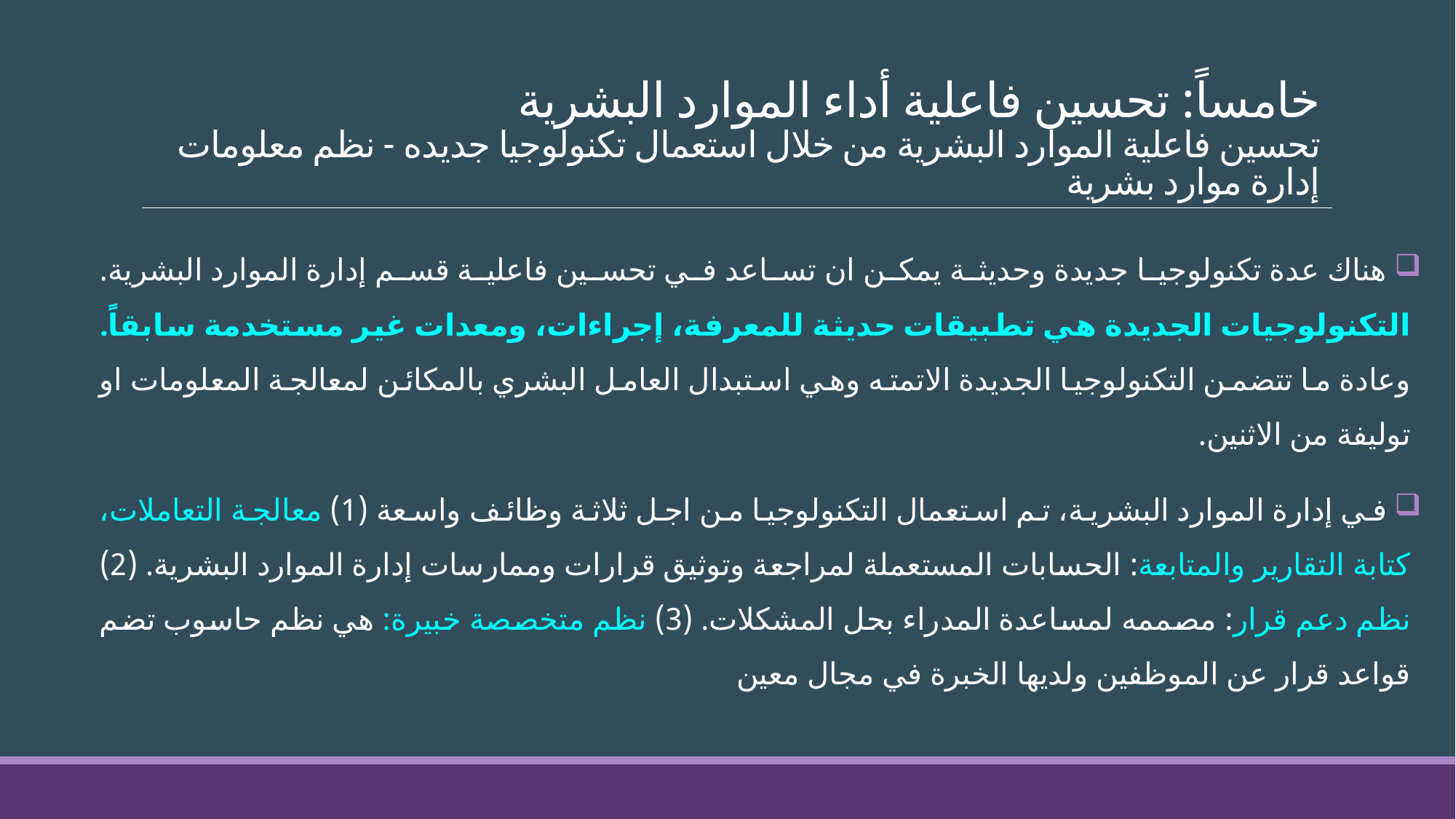

# خامساً: تحسين فاعلية أداء الموارد البشرية تحسين فاعلية الموارد البشرية من خلال استعمال تكنولوجيا جديده - نظم معلومات إدارة موارد بشرية
 هناك عدة تكنولوجيا جديدة وحديثة يمكن ان تساعد في تحسين فاعلية قسم إدارة الموارد البشرية. التكنولوجيات الجديدة هي تطبيقات حديثة للمعرفة، إجراءات، ومعدات غير مستخدمة سابقاً. وعادة ما تتضمن التكنولوجيا الجديدة الاتمته وهي استبدال العامل البشري بالمكائن لمعالجة المعلومات او توليفة من الاثنين.
 في إدارة الموارد البشرية، تم استعمال التكنولوجيا من اجل ثلاثة وظائف واسعة (1) معالجة التعاملات، كتابة التقارير والمتابعة: الحسابات المستعملة لمراجعة وتوثيق قرارات وممارسات إدارة الموارد البشرية. (2) نظم دعم قرار: مصممه لمساعدة المدراء بحل المشكلات. (3) نظم متخصصة خبيرة: هي نظم حاسوب تضم قواعد قرار عن الموظفين ولديها الخبرة في مجال معين